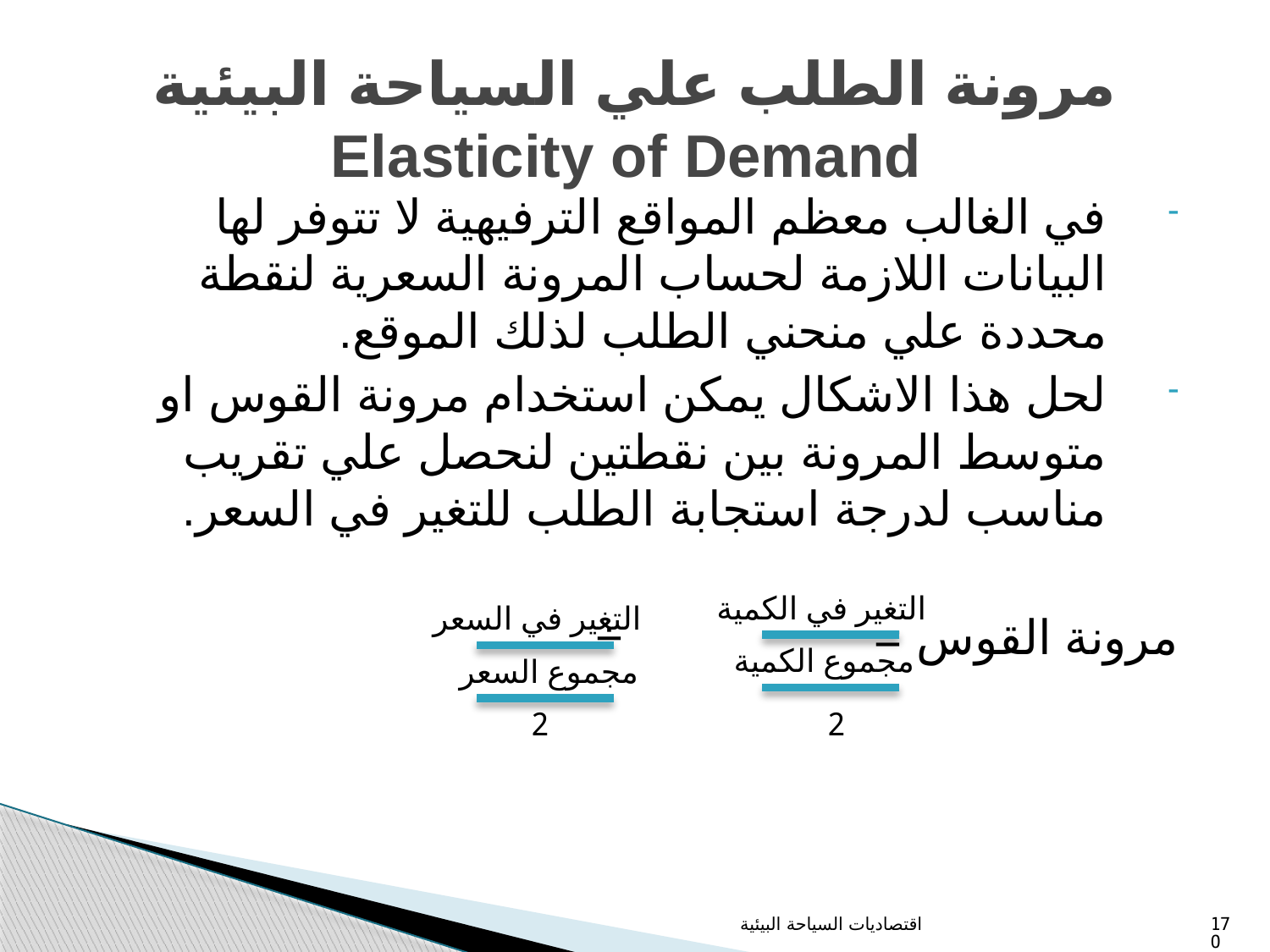

# مرونة الطلب علي السياحة البيئية Elasticity of Demand
في الغالب معظم المواقع الترفيهية لا تتوفر لها البيانات اللازمة لحساب المرونة السعرية لنقطة محددة علي منحني الطلب لذلك الموقع.
لحل هذا الاشكال يمكن استخدام مرونة القوس او متوسط المرونة بين نقطتين لنحصل علي تقريب مناسب لدرجة استجابة الطلب للتغير في السعر.

مرونة القوس =                   ÷

التغير في الكمية
التغير في السعر
مجموع الكمية
مجموع السعر
2
2
اقتصاديات السياحة البيئية
170